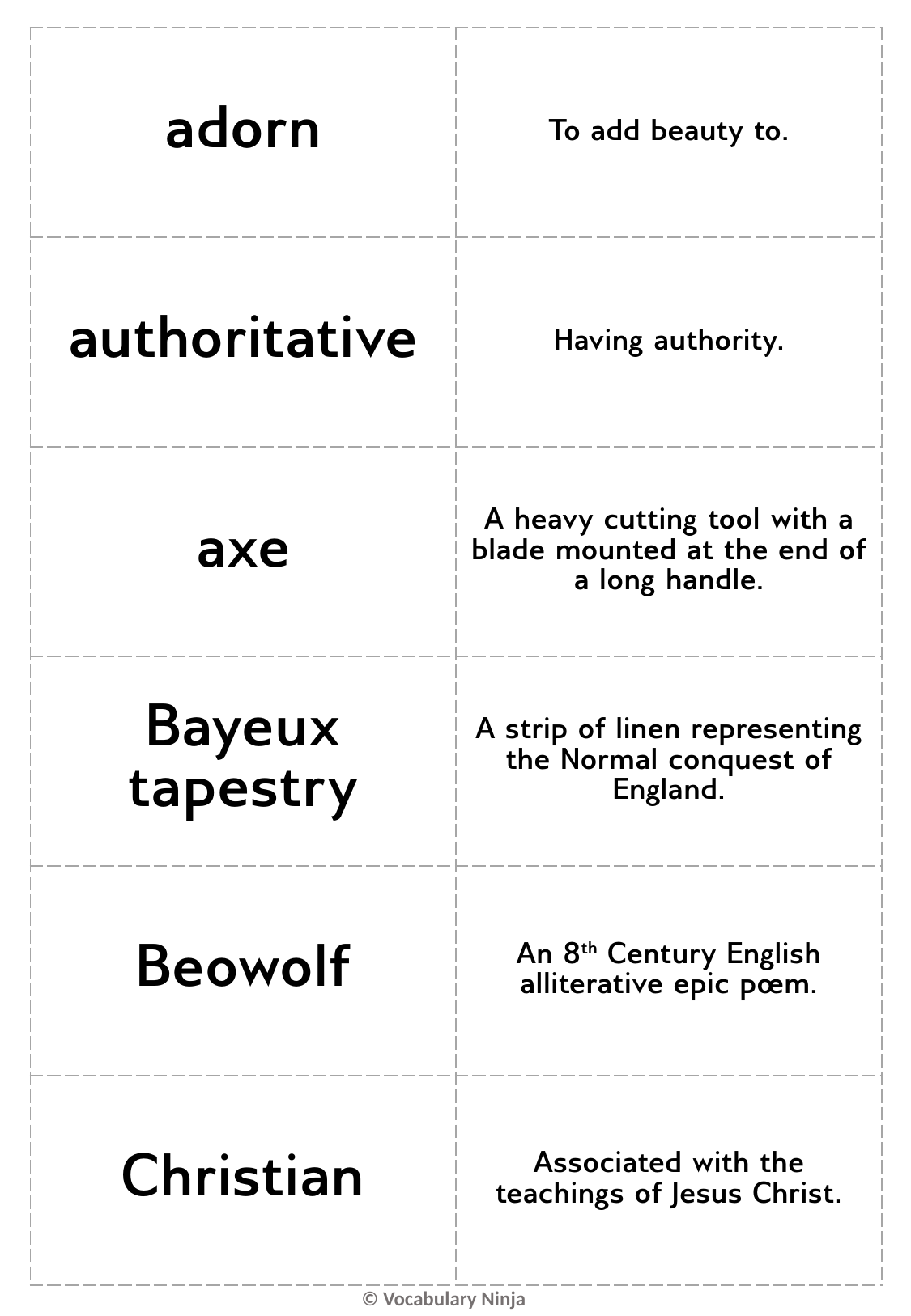

| adorn | To add beauty to. |
| --- | --- |
| authoritative | Having authority. |
| axe | A heavy cutting tool with a blade mounted at the end of a long handle. |
| Bayeux tapestry | A strip of linen representing the Normal conquest of England. |
| Beowolf | An 8th Century English alliterative epic poem. |
| Christian | Associated with the teachings of Jesus Christ. |
© Vocabulary Ninja